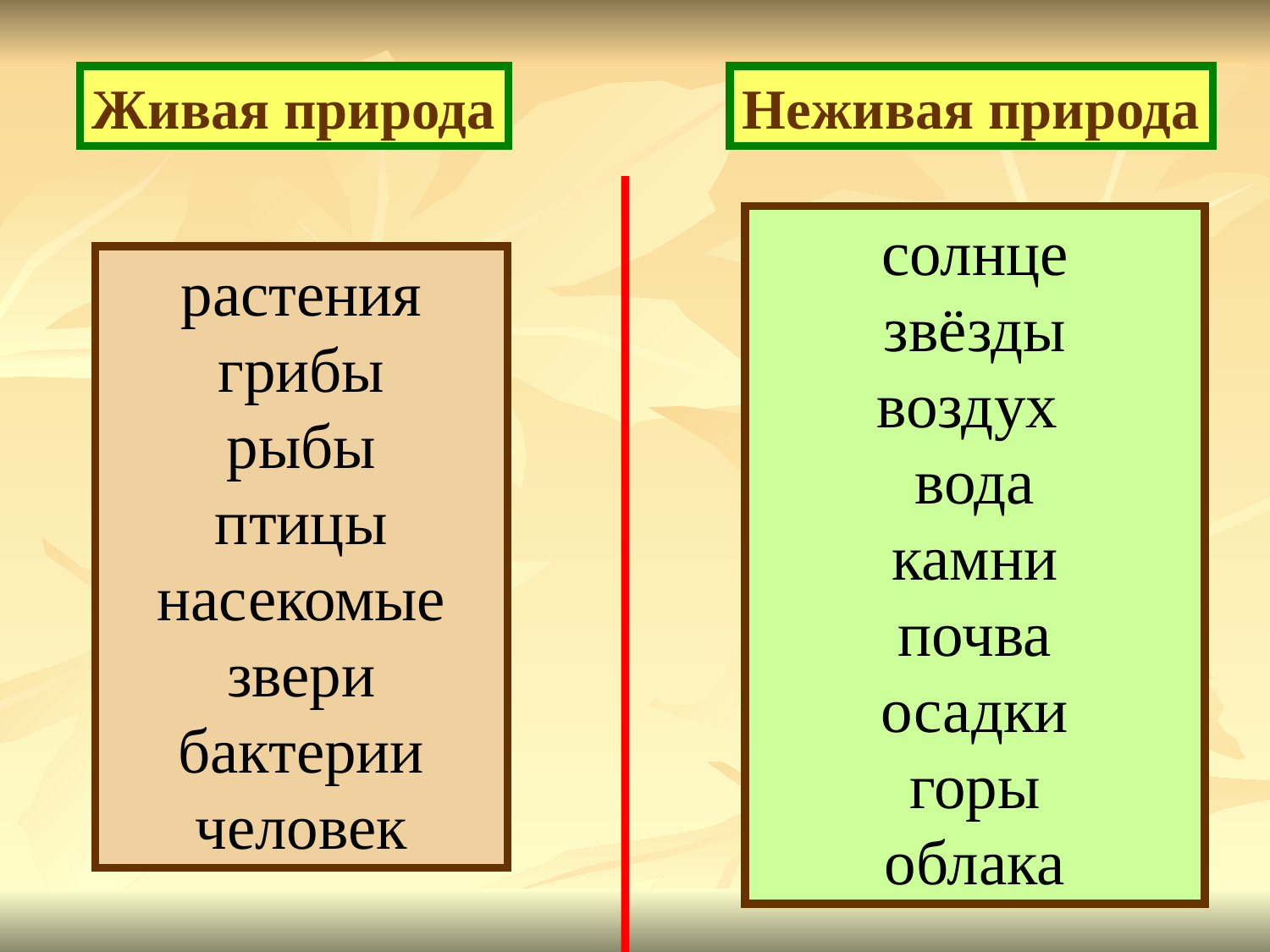

Живая природа
Неживая природа

солнце
звёзды
воздух
вода
камни
почва
осадки
горы
облака
растения
грибы
рыбы
птицы
насекомые
звери
бактерии
человек